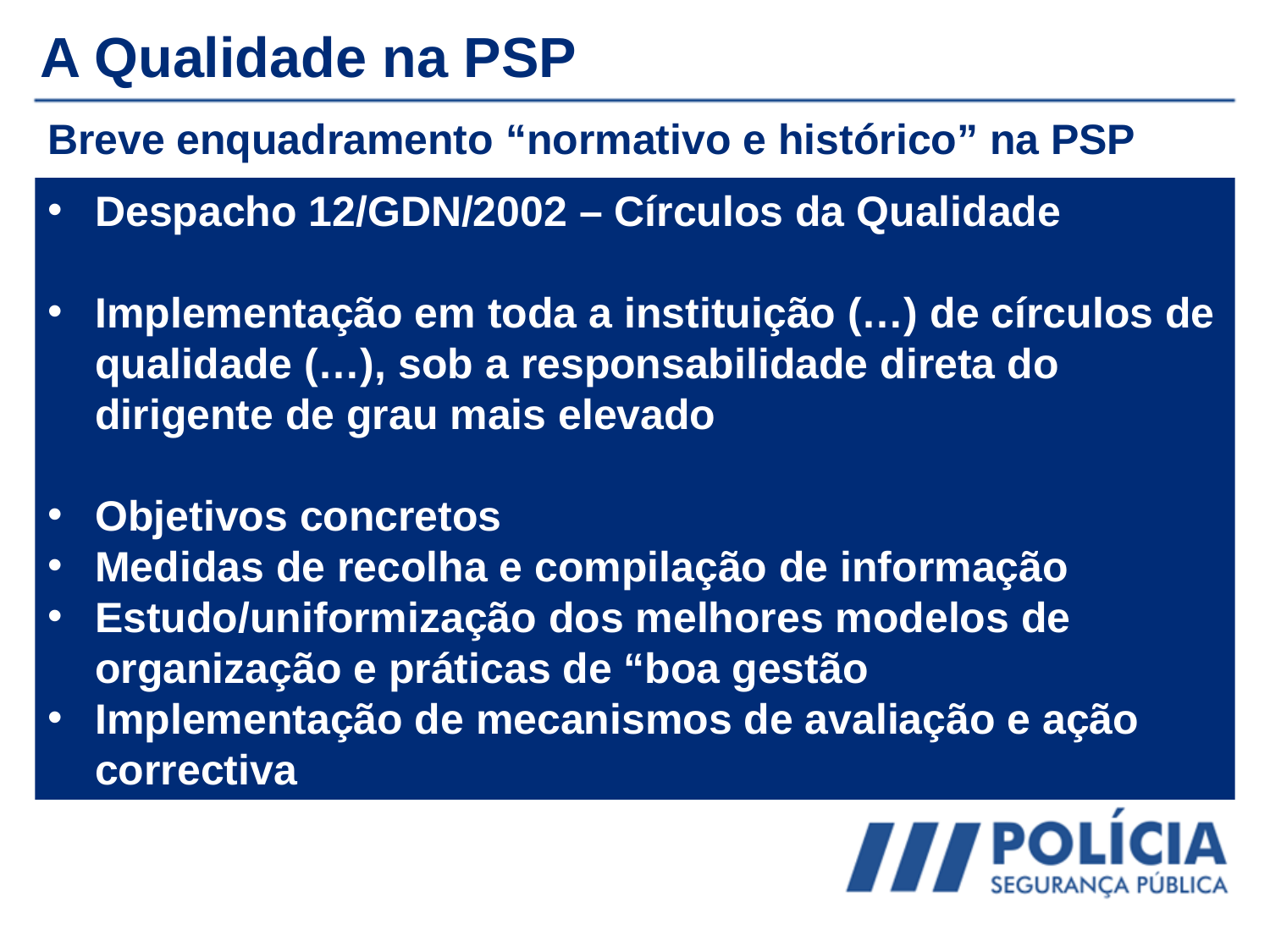

A Qualidade na PSP
Breve enquadramento “normativo e histórico” na PSP
Despacho 12/GDN/2002 – Círculos da Qualidade

Implementação em toda a instituição (…) de círculos de qualidade (…), sob a responsabilidade direta do dirigente de grau mais elevado

Objetivos concretos
Medidas de recolha e compilação de informação
Estudo/uniformização dos melhores modelos de organização e práticas de “boa gestão
Implementação de mecanismos de avaliação e ação correctiva